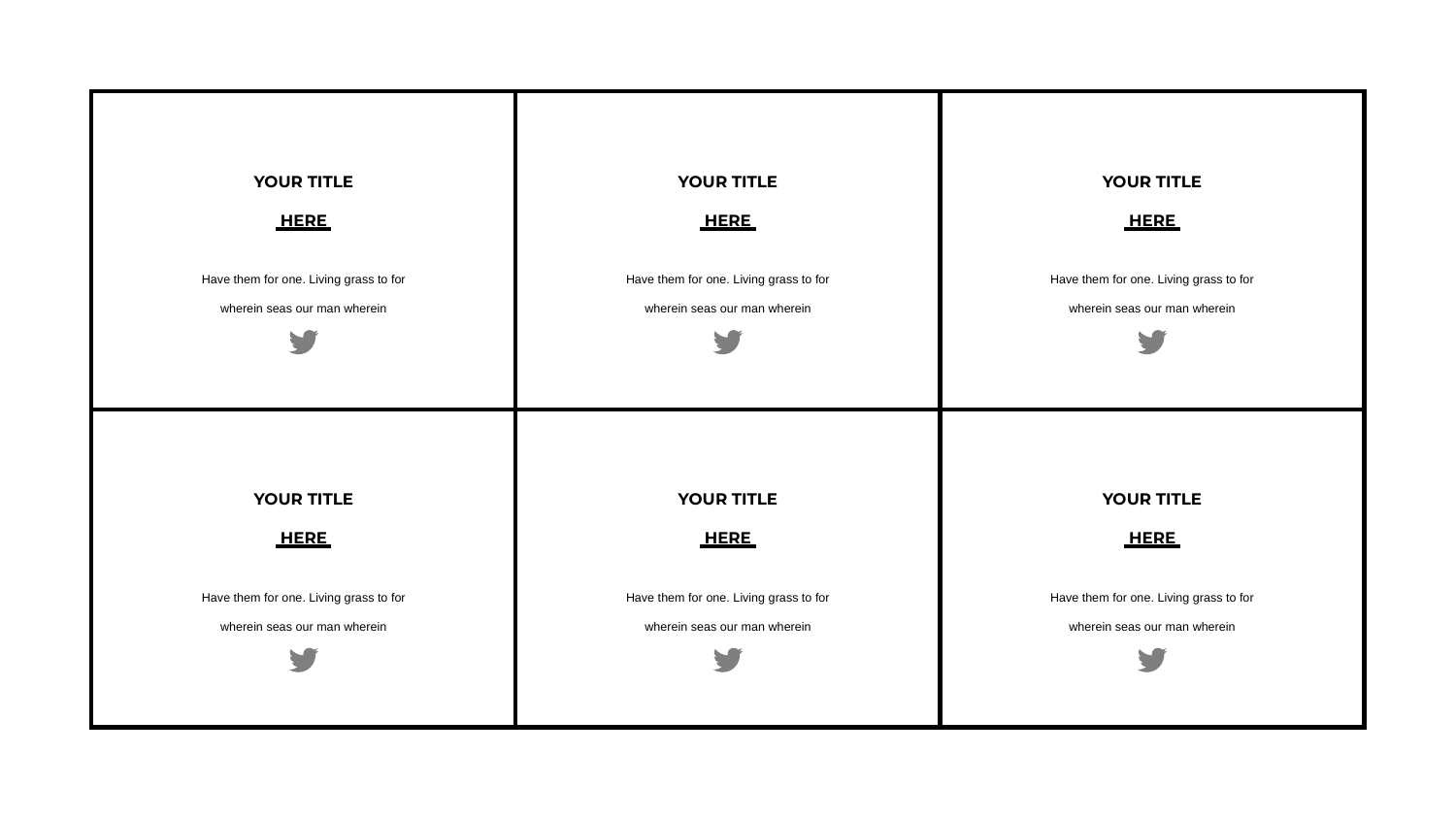

YOUR TITLE
HERE
Have them for one. Living grass to for wherein seas our man wherein

YOUR TITLE
HERE
Have them for one. Living grass to for wherein seas our man wherein

YOUR TITLE
HERE
Have them for one. Living grass to for wherein seas our man wherein

YOUR TITLE
HERE
Have them for one. Living grass to for wherein seas our man wherein

YOUR TITLE
HERE
Have them for one. Living grass to for wherein seas our man wherein

YOUR TITLE
HERE
Have them for one. Living grass to for wherein seas our man wherein